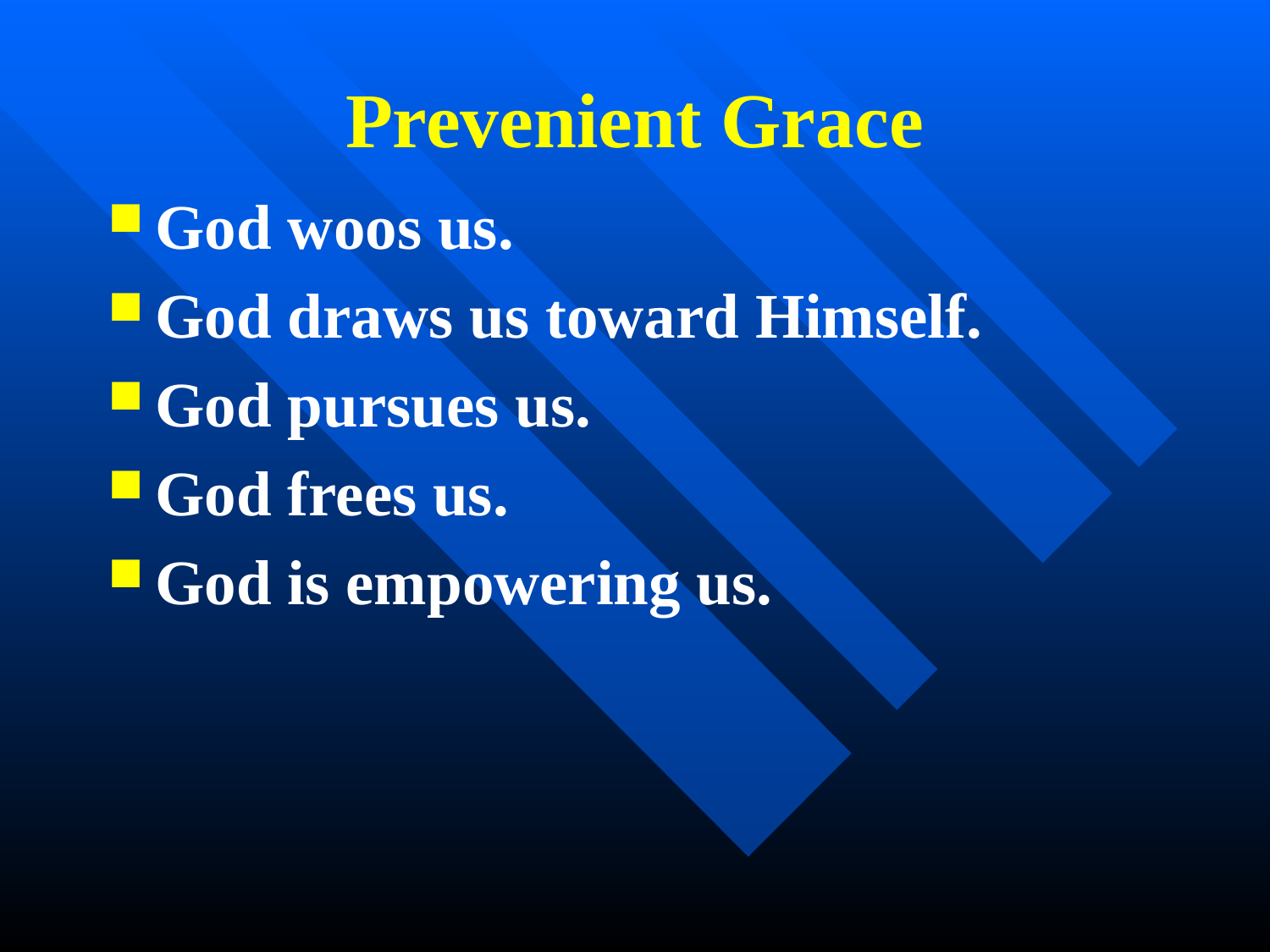

# Prevenient Grace
God woos us.
God draws us toward Himself.
God pursues us.
God frees us.
God is empowering us.